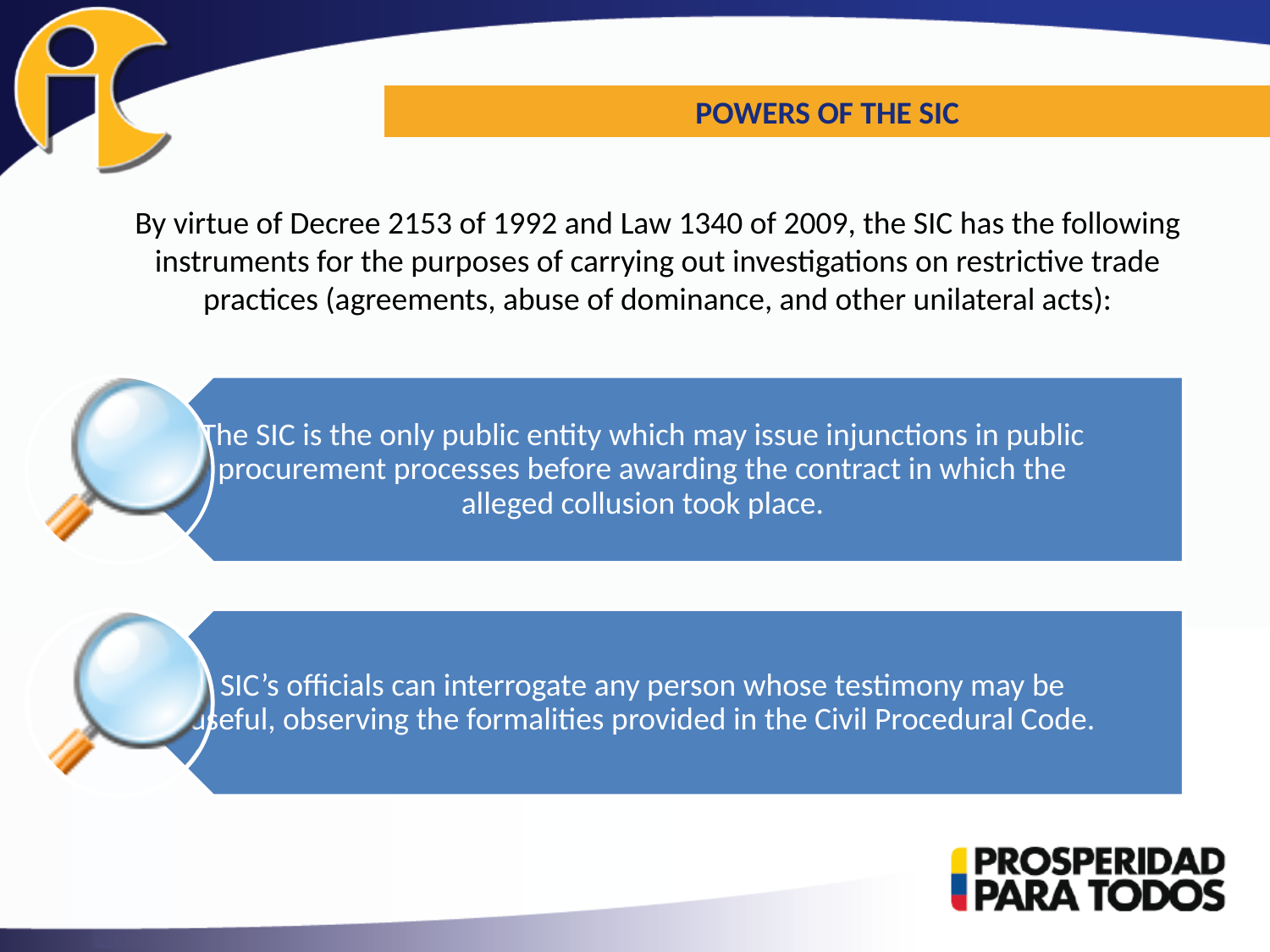

POWERS OF THE SIC
By virtue of Decree 2153 of 1992 and Law 1340 of 2009, the SIC has the following instruments for the purposes of carrying out investigations on restrictive trade practices (agreements, abuse of dominance, and other unilateral acts):

The SIC is the only public entity which may issue injunctions in public procurement processes before awarding the contract in which the alleged collusion took place.
SIC’s officials can interrogate any person whose testimony may be useful, observing the formalities provided in the Civil Procedural Code.